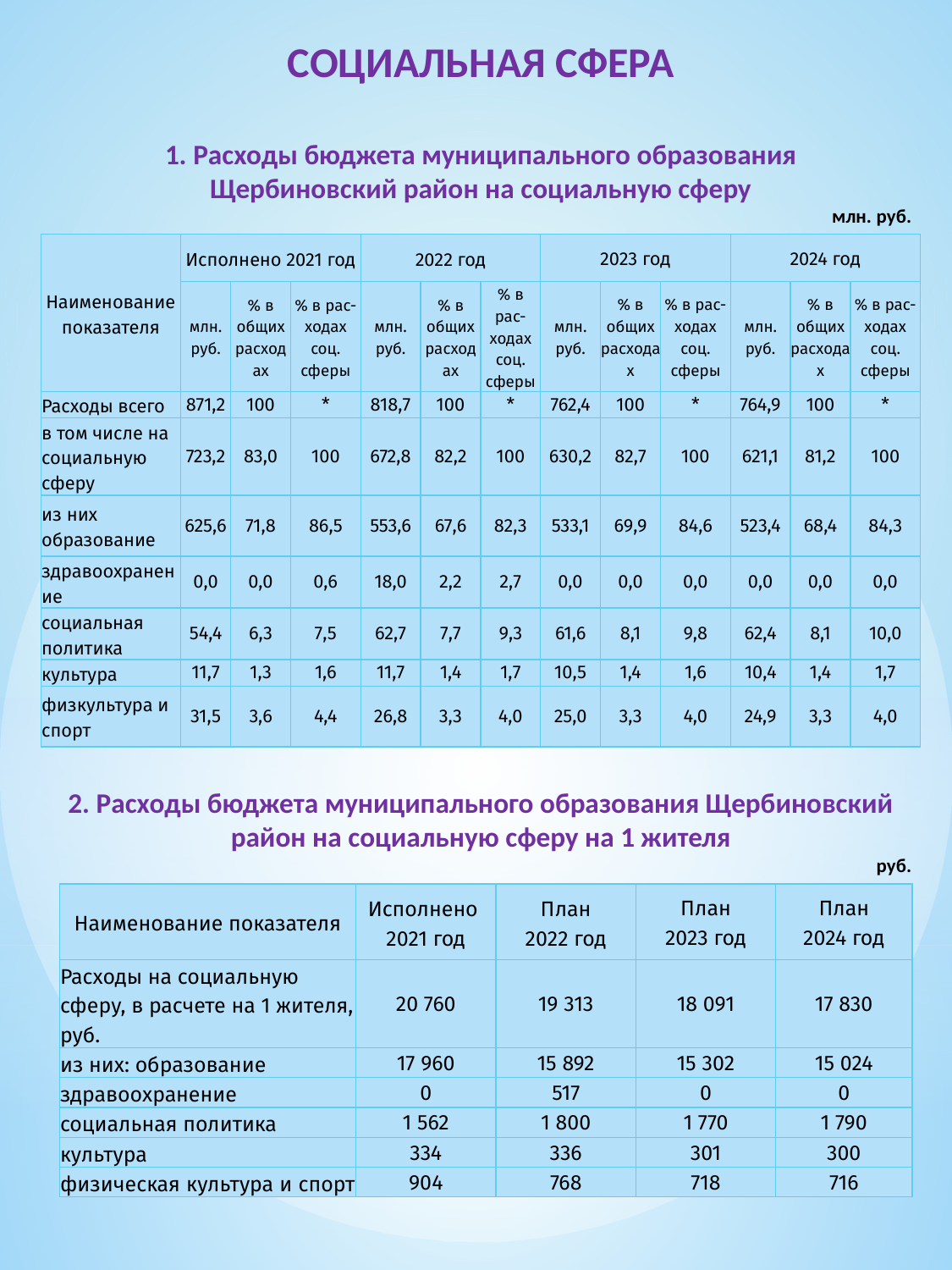

СОЦИАЛЬНАЯ СФЕРА

1. Расходы бюджета муниципального образования
Щербиновский район на социальную сферу
млн. руб.
| Наименование показателя | Исполнено 2021 год |  |  | 2022 год |  |  | 2023 год |  |  | 2024 год |  |  |
| --- | --- | --- | --- | --- | --- | --- | --- | --- | --- | --- | --- | --- |
|  | млн. руб. | % в общих расходах | % в рас- ходах соц. сферы | млн. руб. | % в общих расходах | % в рас- ходах соц. сферы | млн. руб. | % в общих расходах | % в рас- ходах соц. сферы | млн. руб. | % в общих расходах | % в рас- ходах соц. сферы |
| Расходы всего | 871,2 | 100 | \* | 818,7 | 100 | \* | 762,4 | 100 | \* | 764,9 | 100 | \* |
| в том числе на социальную сферу | 723,2 | 83,0 | 100 | 672,8 | 82,2 | 100 | 630,2 | 82,7 | 100 | 621,1 | 81,2 | 100 |
| из них образование | 625,6 | 71,8 | 86,5 | 553,6 | 67,6 | 82,3 | 533,1 | 69,9 | 84,6 | 523,4 | 68,4 | 84,3 |
| здравоохранение | 0,0 | 0,0 | 0,6 | 18,0 | 2,2 | 2,7 | 0,0 | 0,0 | 0,0 | 0,0 | 0,0 | 0,0 |
| социальная политика | 54,4 | 6,3 | 7,5 | 62,7 | 7,7 | 9,3 | 61,6 | 8,1 | 9,8 | 62,4 | 8,1 | 10,0 |
| культура | 11,7 | 1,3 | 1,6 | 11,7 | 1,4 | 1,7 | 10,5 | 1,4 | 1,6 | 10,4 | 1,4 | 1,7 |
| физкультура и спорт | 31,5 | 3,6 | 4,4 | 26,8 | 3,3 | 4,0 | 25,0 | 3,3 | 4,0 | 24,9 | 3,3 | 4,0 |
2. Расходы бюджета муниципального образования Щербиновский район на социальную сферу на 1 жителя
руб.
| Наименование показателя | Исполнено 2021 год | План 2022 год | План 2023 год | План 2024 год |
| --- | --- | --- | --- | --- |
| Расходы на социальную сферу, в расчете на 1 жителя, руб. | 20 760 | 19 313 | 18 091 | 17 830 |
| из них: образование | 17 960 | 15 892 | 15 302 | 15 024 |
| здравоохранение | 0 | 517 | 0 | 0 |
| социальная политика | 1 562 | 1 800 | 1 770 | 1 790 |
| культура | 334 | 336 | 301 | 300 |
| физическая культура и спорт | 904 | 768 | 718 | 716 |